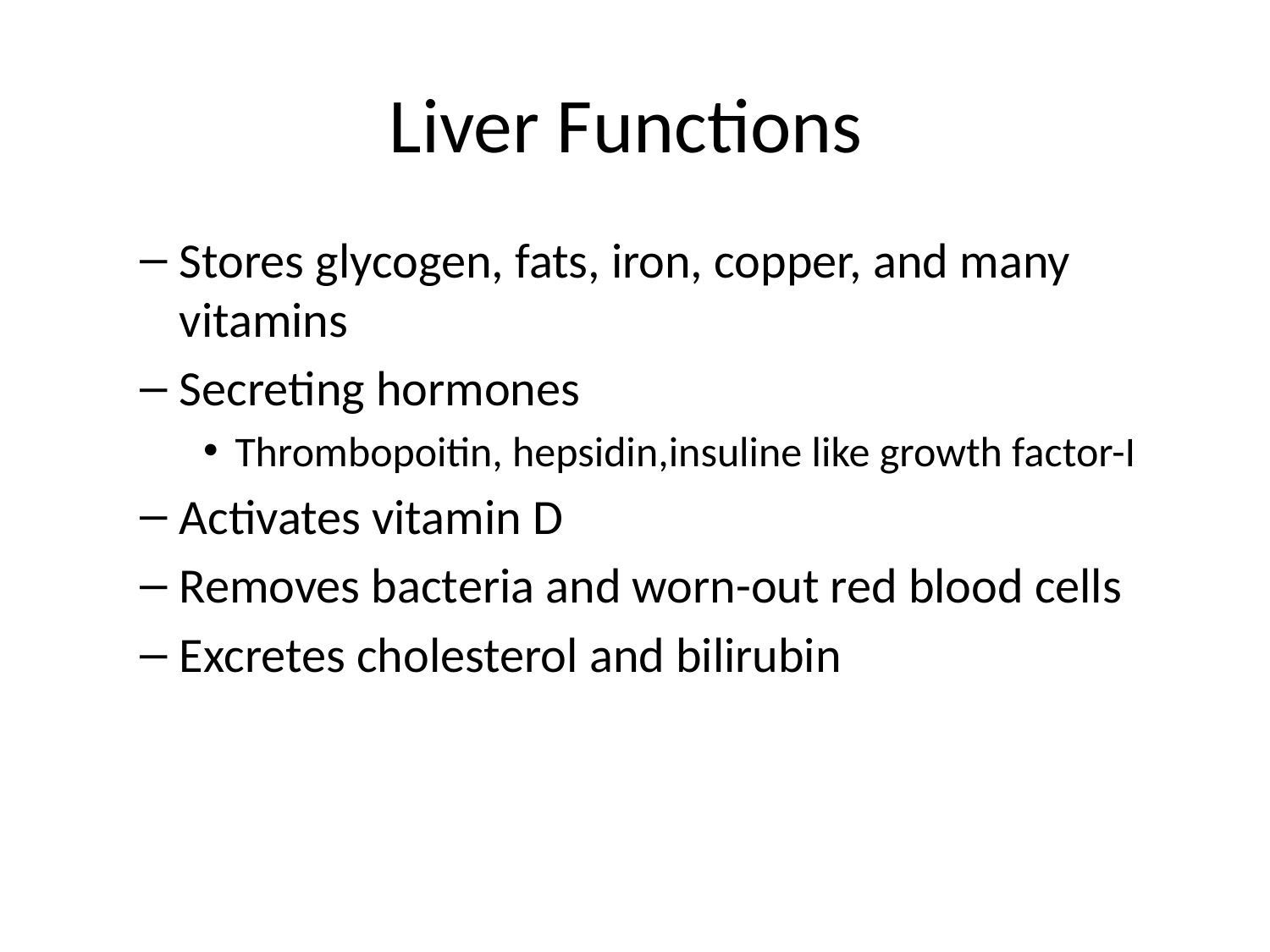

# Liver Functions
Stores glycogen, fats, iron, copper, and many vitamins
Secreting hormones
Thrombopoitin, hepsidin,insuline like growth factor-I
Activates vitamin D
Removes bacteria and worn-out red blood cells
Excretes cholesterol and bilirubin